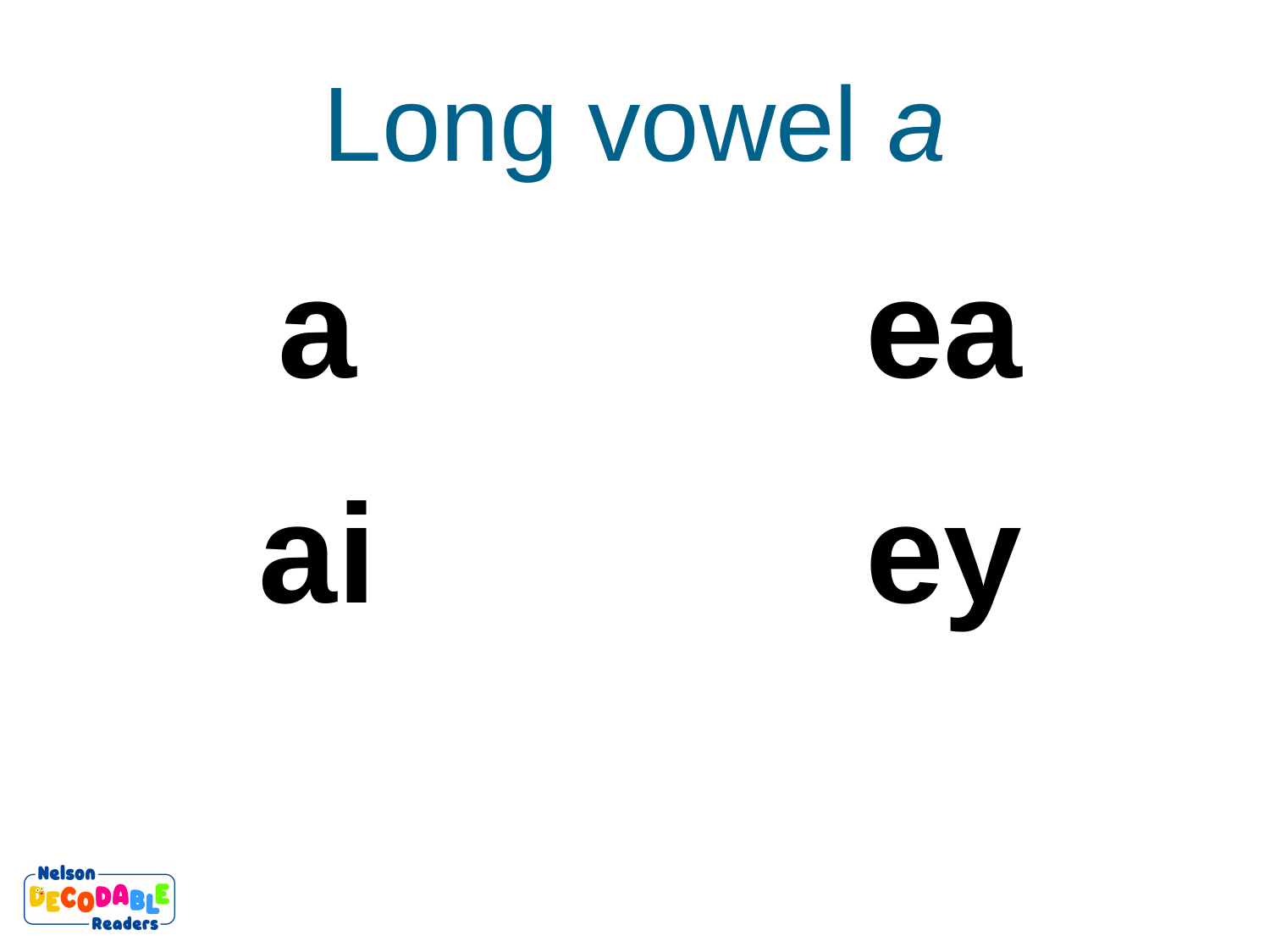

Long vowel a
a
ea
ai
ey